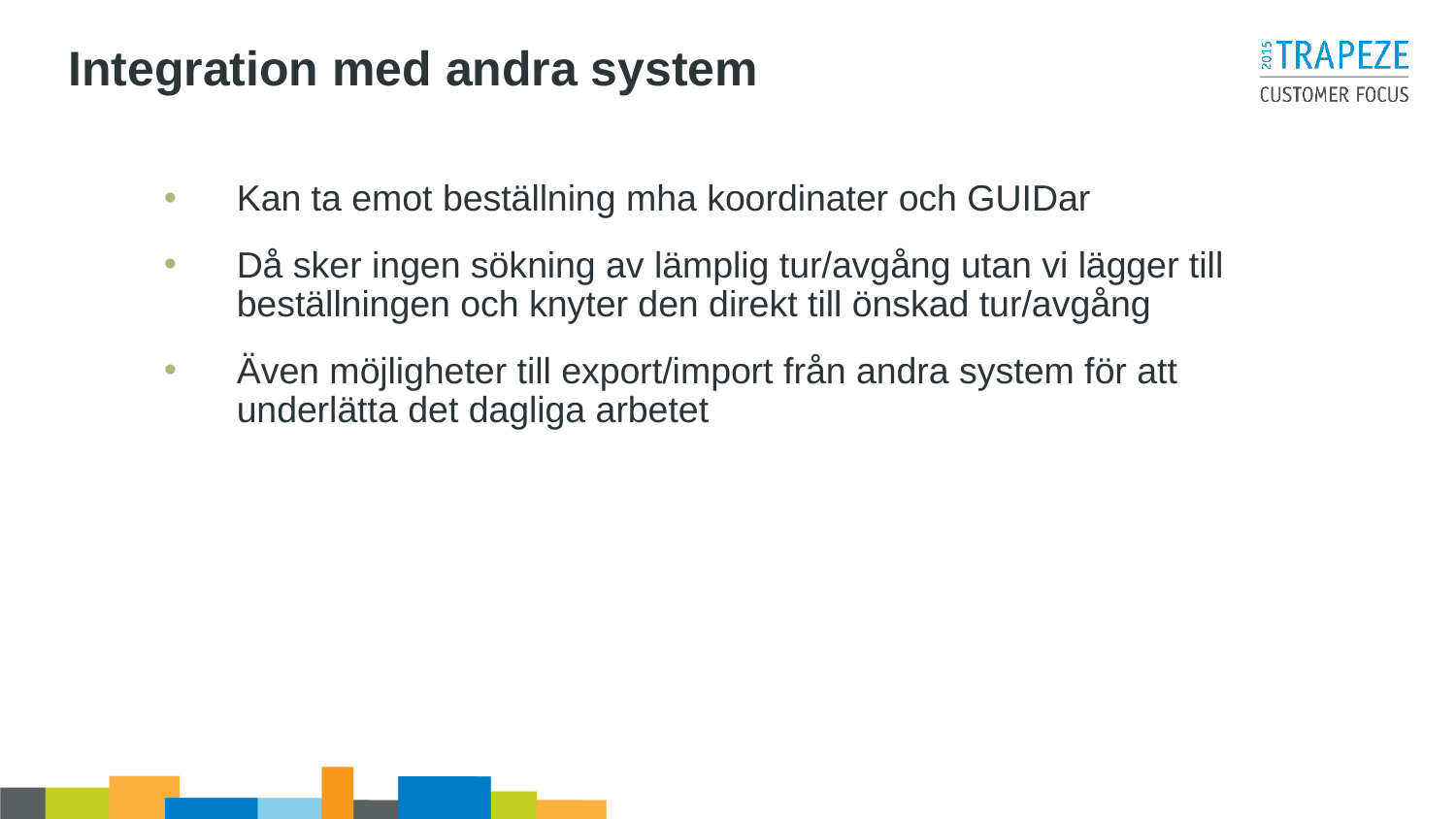

# Integration med andra system
Kan ta emot beställning mha koordinater och GUIDar
Då sker ingen sökning av lämplig tur/avgång utan vi lägger till beställningen och knyter den direkt till önskad tur/avgång
Även möjligheter till export/import från andra system för att underlätta det dagliga arbetet